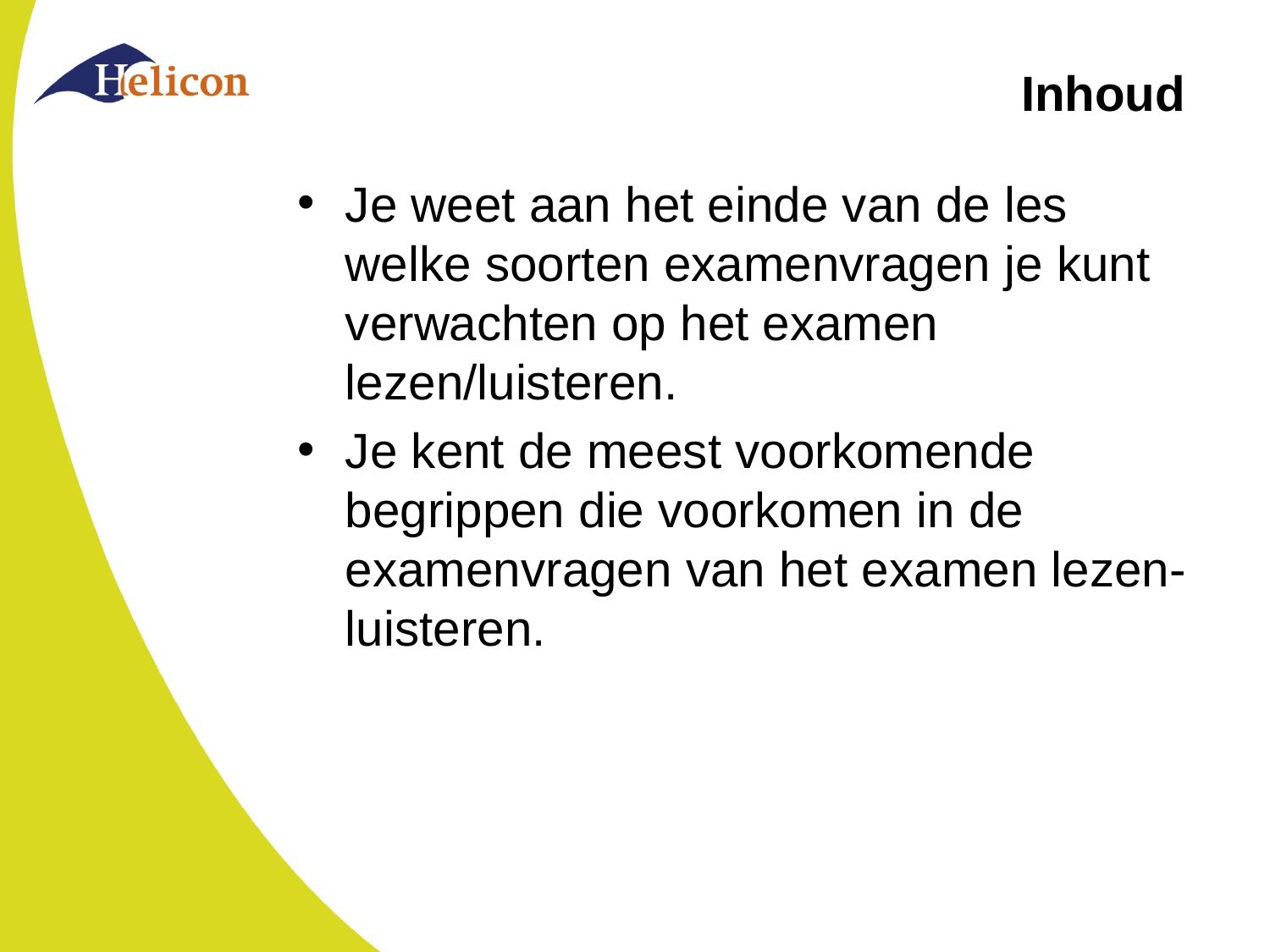

# Inhoud
Je weet aan het einde van de les welke soorten examenvragen je kunt verwachten op het examen lezen/luisteren.
Je kent de meest voorkomende begrippen die voorkomen in de examenvragen van het examen lezen-luisteren.